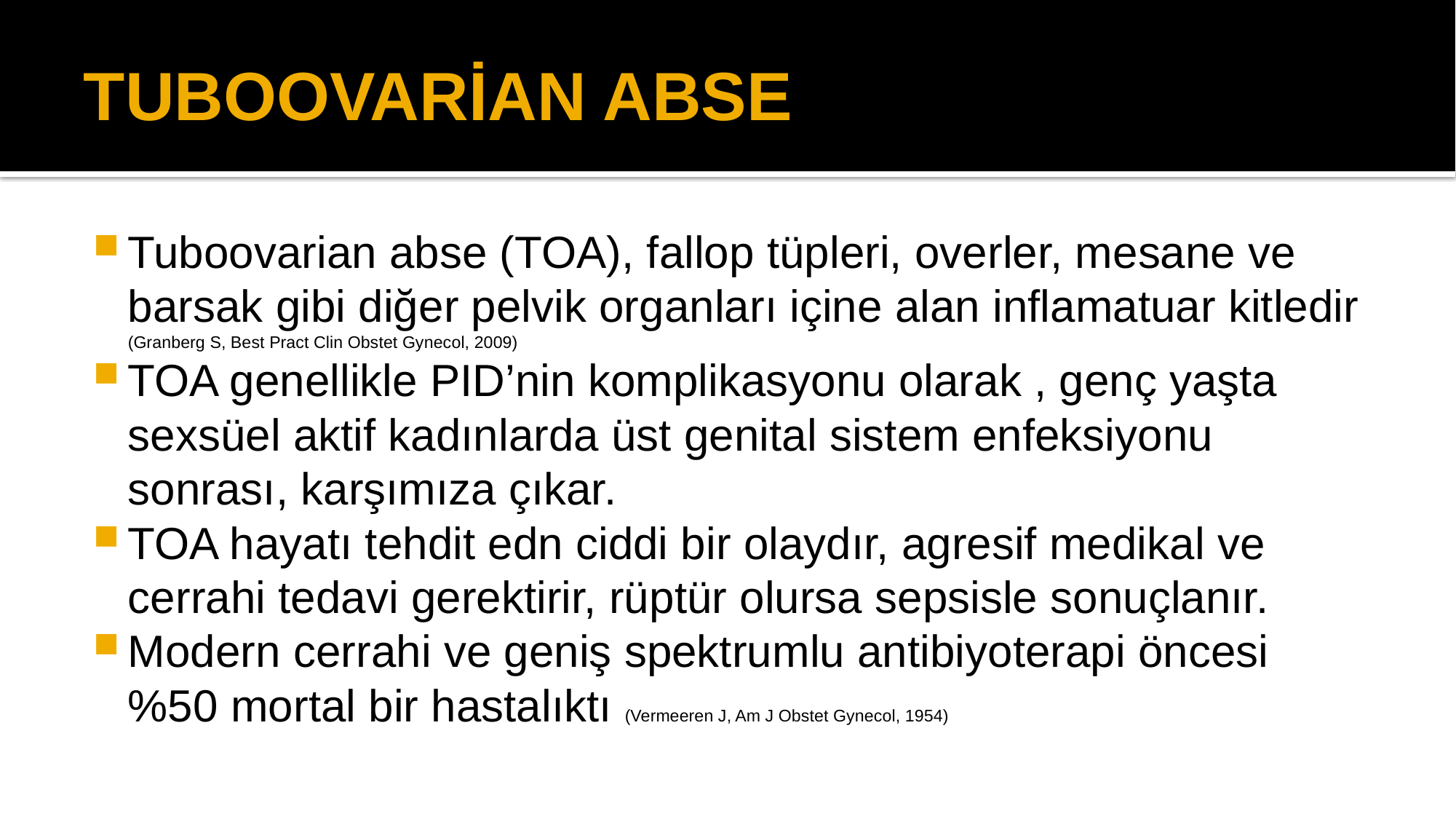

# TUBOOVARİAN ABSE
Tuboovarian abse (TOA), fallop tüpleri, overler, mesane ve barsak gibi diğer pelvik organları içine alan inflamatuar kitledir (Granberg S, Best Pract Clin Obstet Gynecol, 2009)
TOA genellikle PID’nin komplikasyonu olarak , genç yaşta sexsüel aktif kadınlarda üst genital sistem enfeksiyonu sonrası, karşımıza çıkar.
TOA hayatı tehdit edn ciddi bir olaydır, agresif medikal ve cerrahi tedavi gerektirir, rüptür olursa sepsisle sonuçlanır.
Modern cerrahi ve geniş spektrumlu antibiyoterapi öncesi %50 mortal bir hastalıktı (Vermeeren J, Am J Obstet Gynecol, 1954)